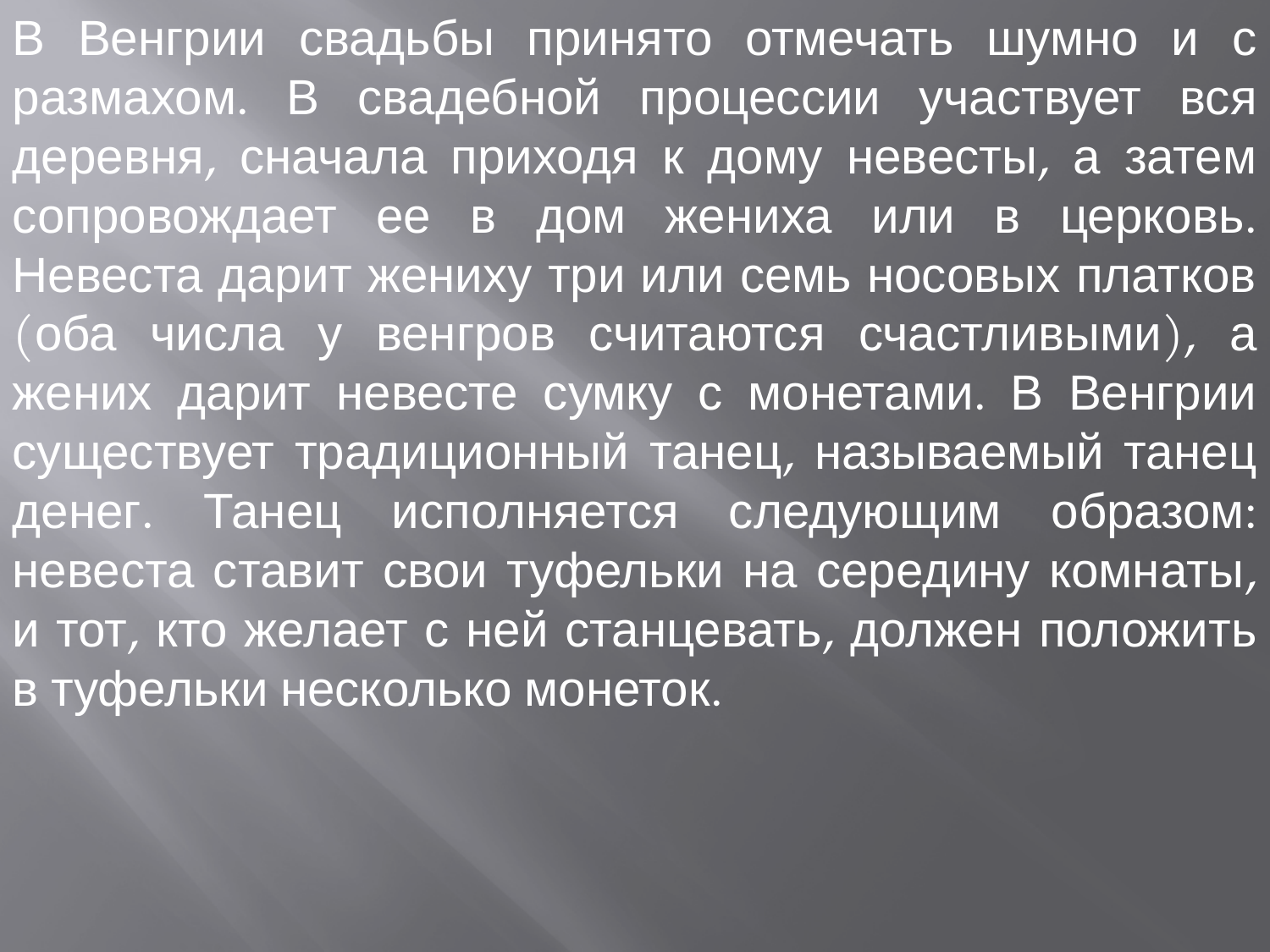

В Венгрии свадьбы принято отмечать шумно и с размахом. В свадебной процессии участвует вся деревня, сначала приходя к дому невесты, а затем сопровождает ее в дом жениха или в церковь. Невеста дарит жениху три или семь носовых платков (оба числа у венгров считаются счастливыми), а жених дарит невесте сумку с монетами. В Венгрии существует традиционный танец, называемый танец денег. Танец исполняется следующим образом: невеста ставит свои туфельки на середину комнаты, и тот, кто желает с ней станцевать, должен положить в туфельки несколько монеток.